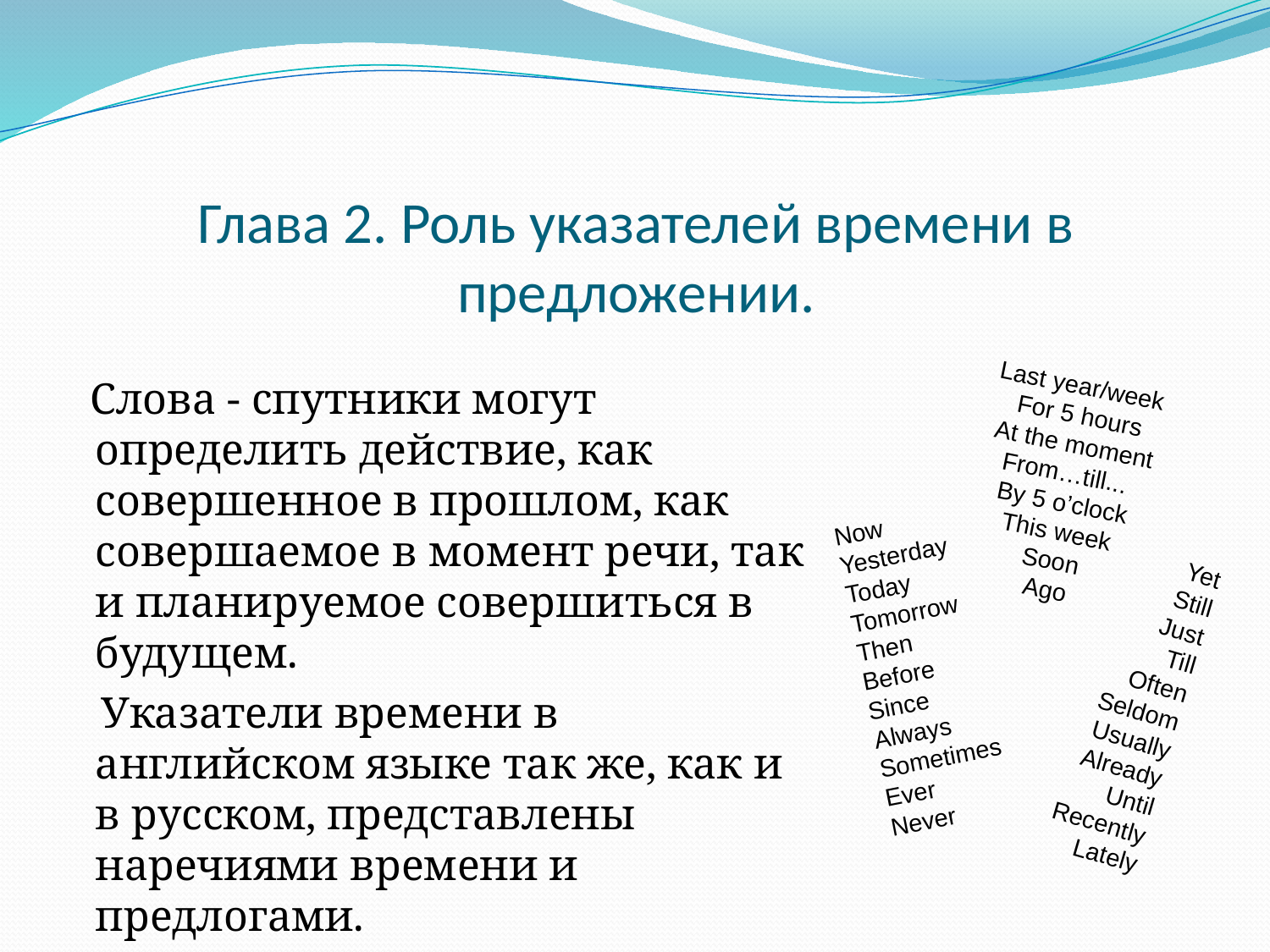

# Глава 2. Роль указателей времени в предложении.
Last year/week
For 5 hours
At the moment
From…till...
By 5 o’clock
This week
Soon
Ago

   Слова - спутники могут определить действие, как совершенное в прошлом, как совершаемое в момент речи, так и планируемое совершиться в будущем.
    Указатели времени в английском языке так же, как и в русском, представлены наречиями времени и предлогами.
Now
Yesterday
Today
Tomorrow
Then
Before
Since
Always
Sometimes
Ever
Never
Yet
Still
Just
Till
Often
Seldom
Usually
Already
Until
Recently
Lately